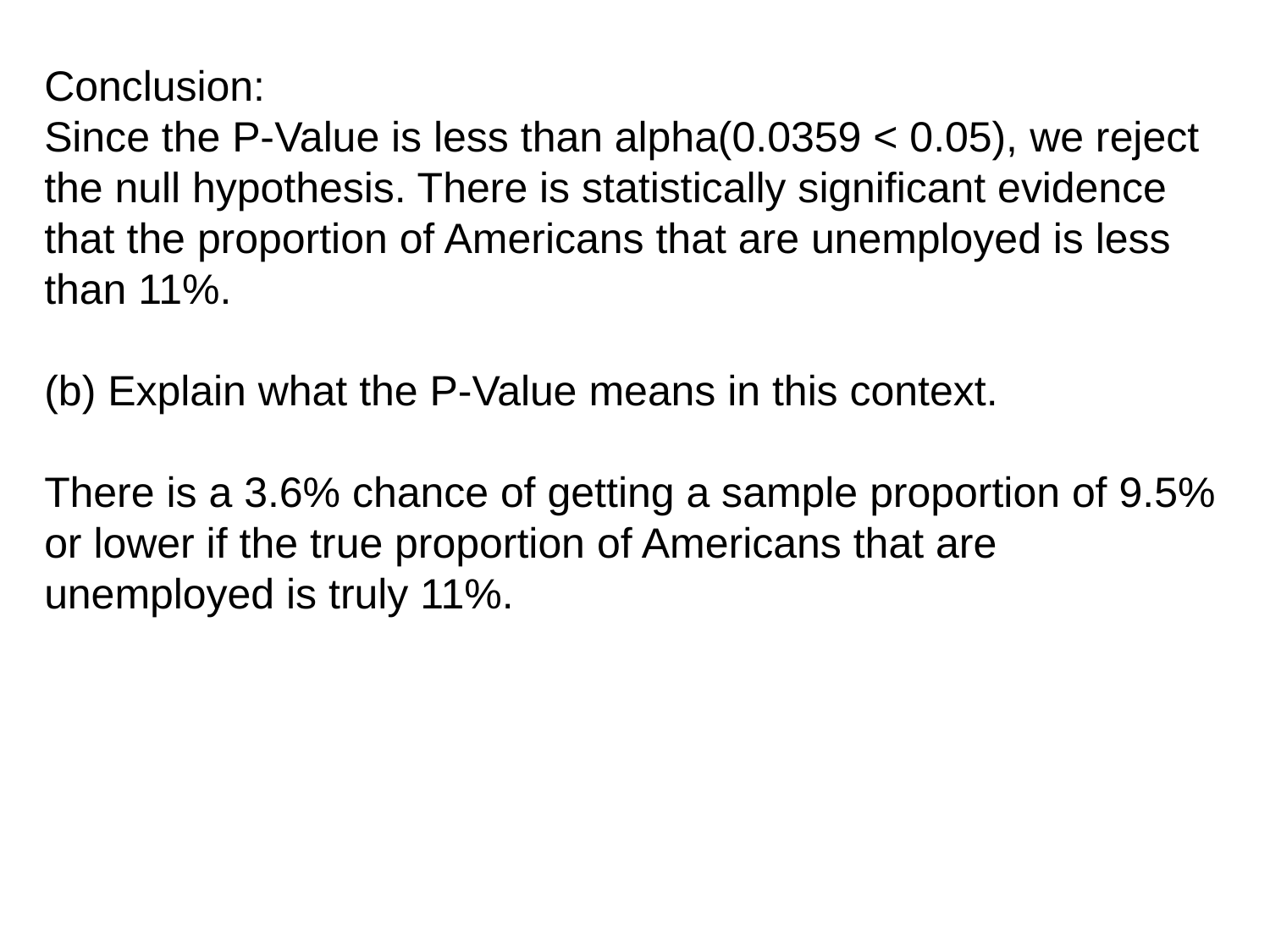

Conclusion:
Since the P-Value is less than alpha(0.0359 < 0.05), we reject the null hypothesis. There is statistically significant evidence that the proportion of Americans that are unemployed is less than 11%.

(b) Explain what the P-Value means in this context.

There is a 3.6% chance of getting a sample proportion of 9.5% or lower if the true proportion of Americans that are unemployed is truly 11%.